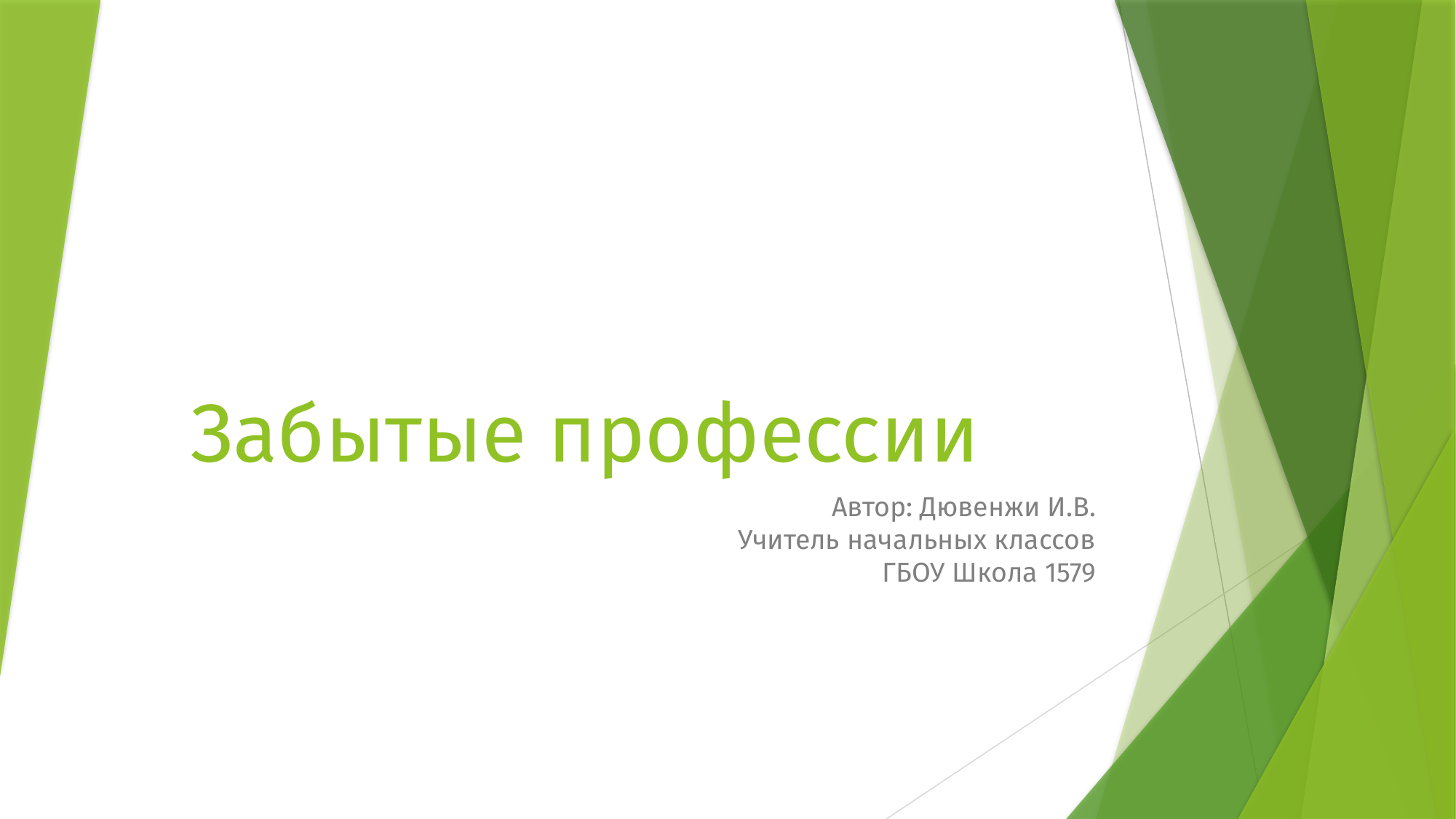

# Забытые профессии
Автор: Дювенжи И.В.
Учитель начальных классов
ГБОУ Школа 1579